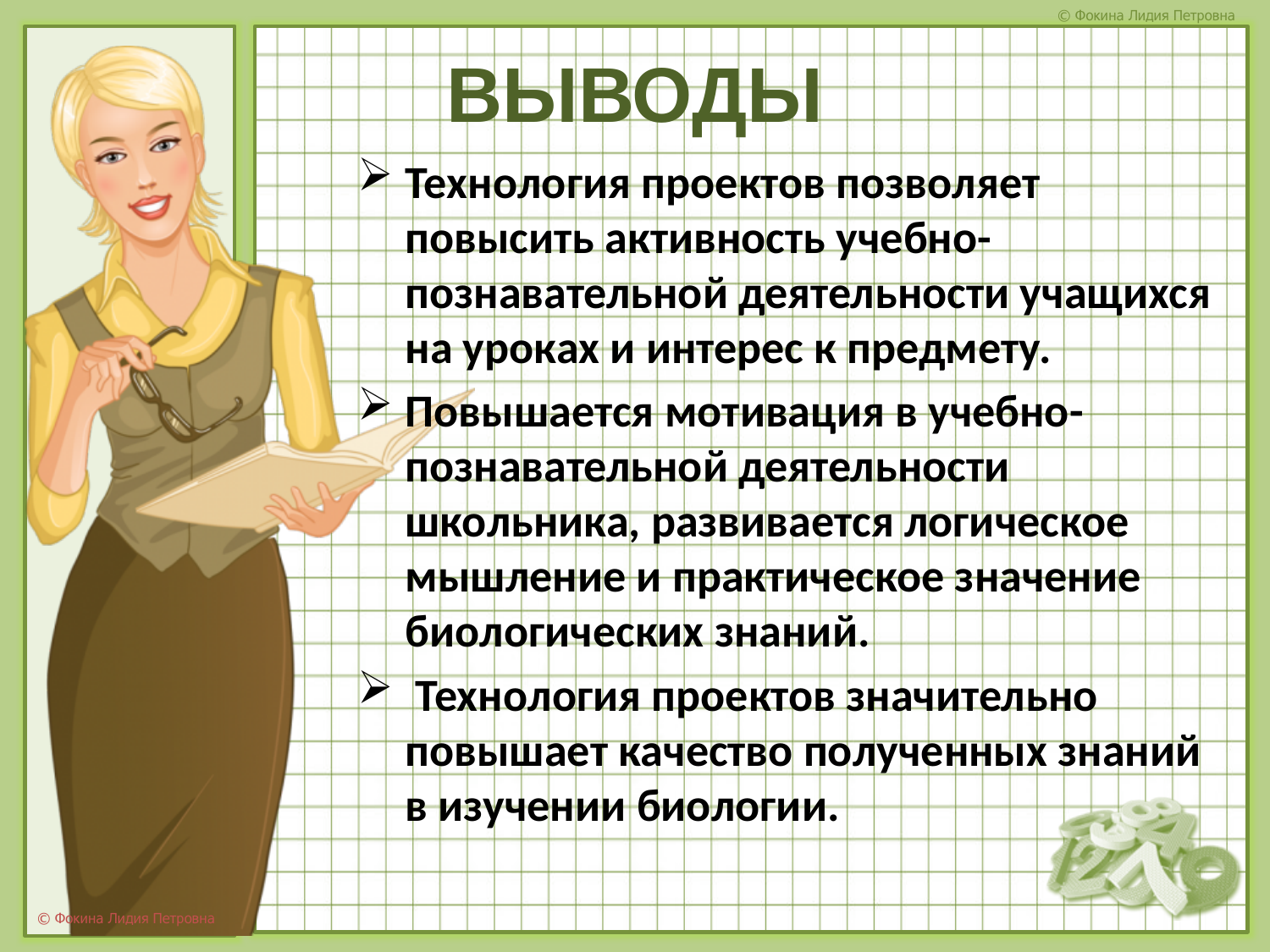

# ВЫВОДЫ
Технология проектов позволяет повысить активность учебно-познавательной деятельности учащихся на уроках и интерес к предмету.
Повышается мотивация в учебно-познавательной деятельности школьника, развивается логическое мышление и практическое значение биологических знаний.
 Технология проектов значительно повышает качество полученных знаний в изучении биологии.